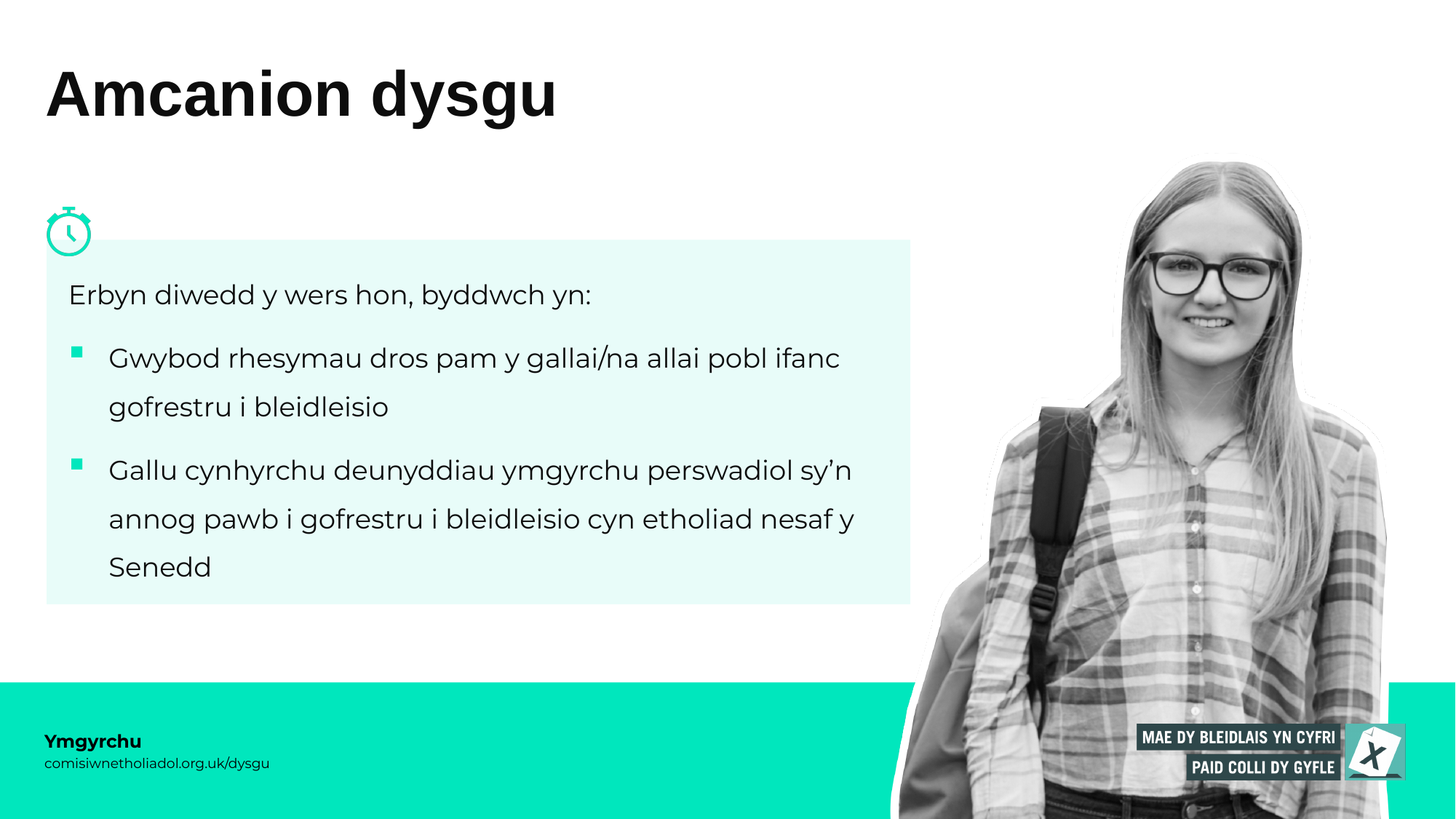

# Amcanion dysgu
Erbyn diwedd y wers hon, byddwch yn:
Gwybod rhesymau dros pam y gallai/na allai pobl ifanc gofrestru i bleidleisio
Gallu cynhyrchu deunyddiau ymgyrchu perswadiol sy’n annog pawb i gofrestru i bleidleisio cyn etholiad nesaf y Senedd

Ymgyrchu